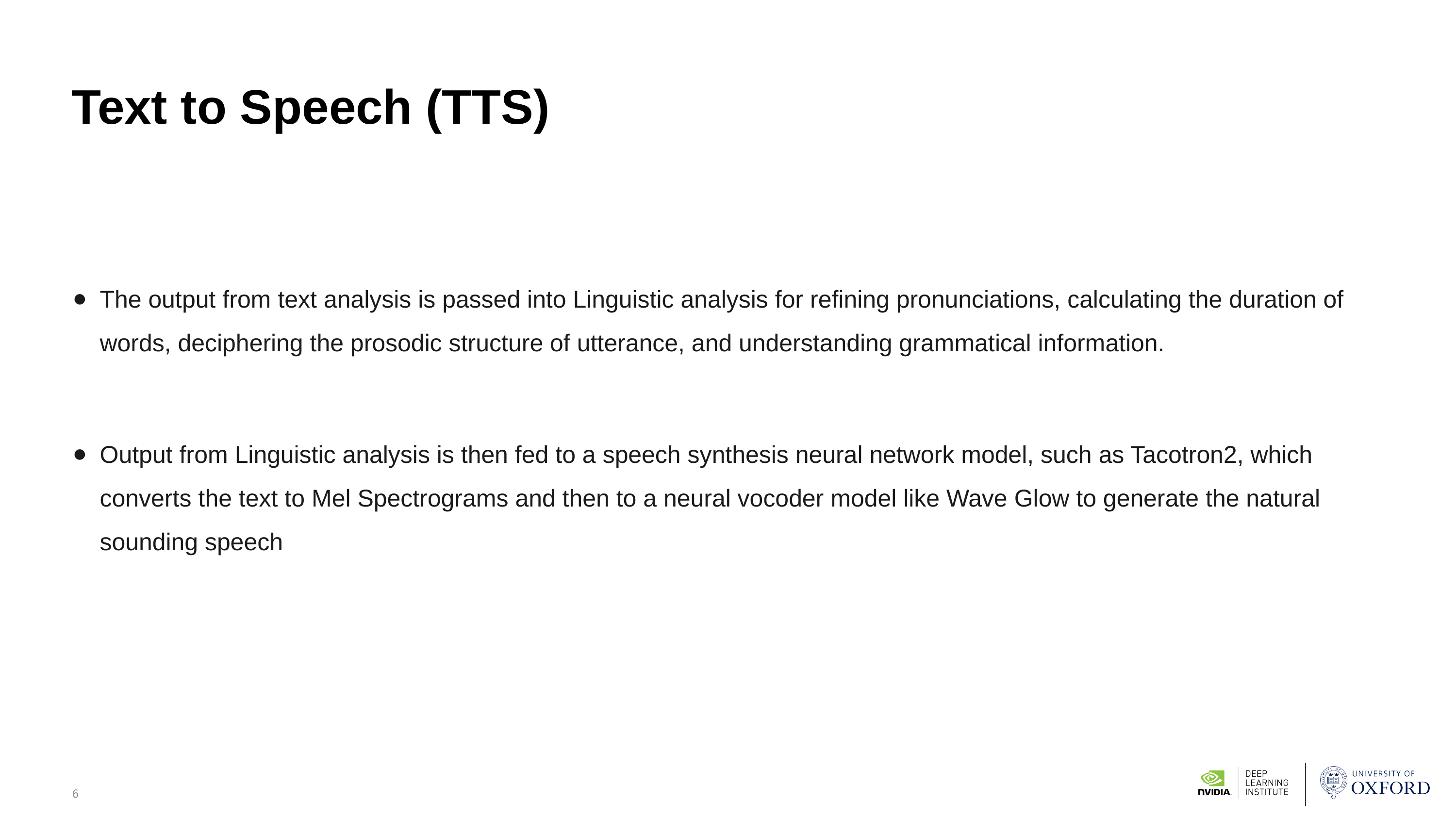

# Text to Speech (TTS)
The output from text analysis is passed into Linguistic analysis for refining pronunciations, calculating the duration of words, deciphering the prosodic structure of utterance, and understanding grammatical information.

Output from Linguistic analysis is then fed to a speech synthesis neural network model, such as Tacotron2, which converts the text to Mel Spectrograms and then to a neural vocoder model like Wave Glow to generate the natural sounding speech